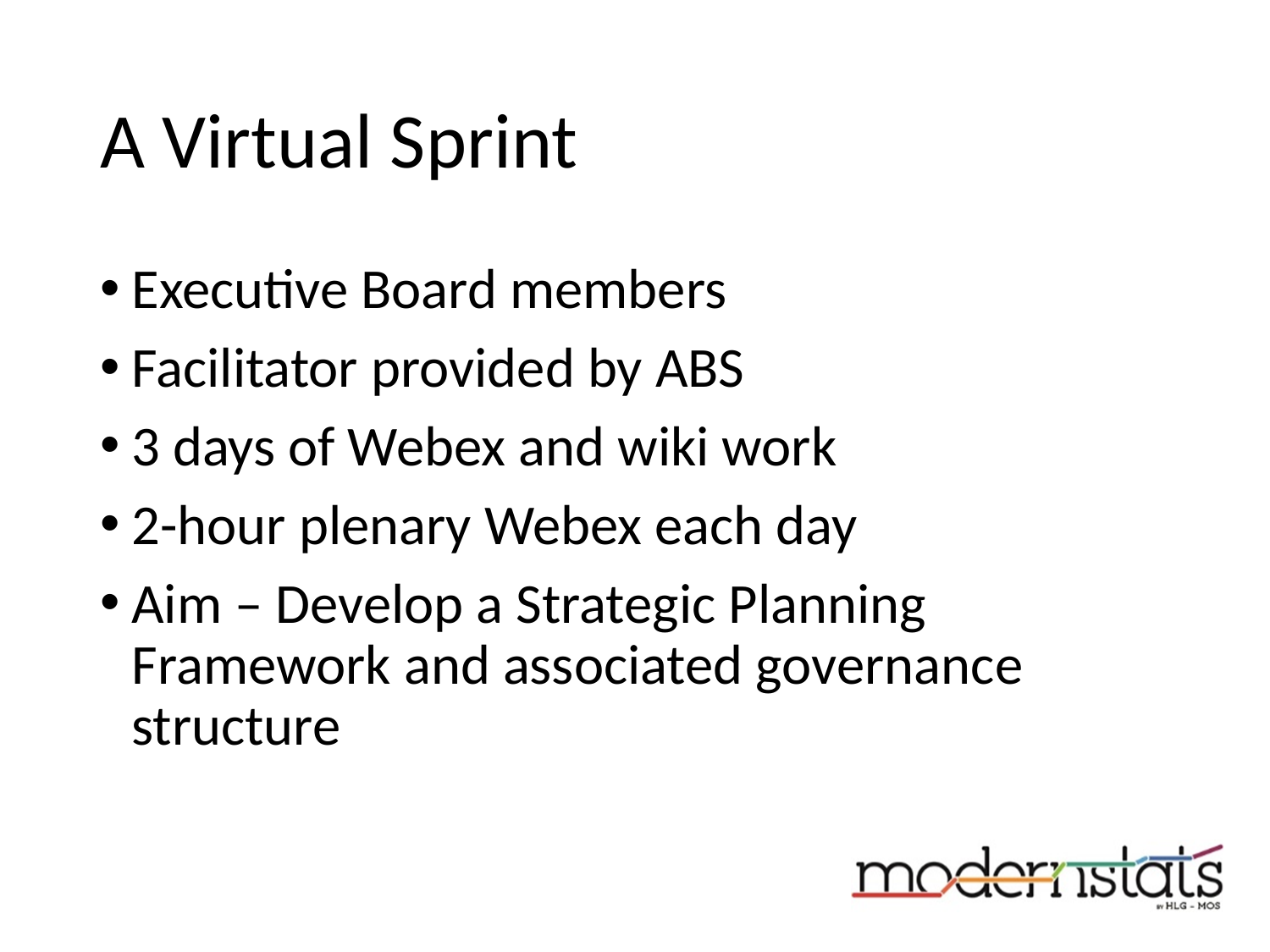

# A Virtual Sprint
Executive Board members
Facilitator provided by ABS
3 days of Webex and wiki work
2-hour plenary Webex each day
Aim – Develop a Strategic Planning Framework and associated governance structure